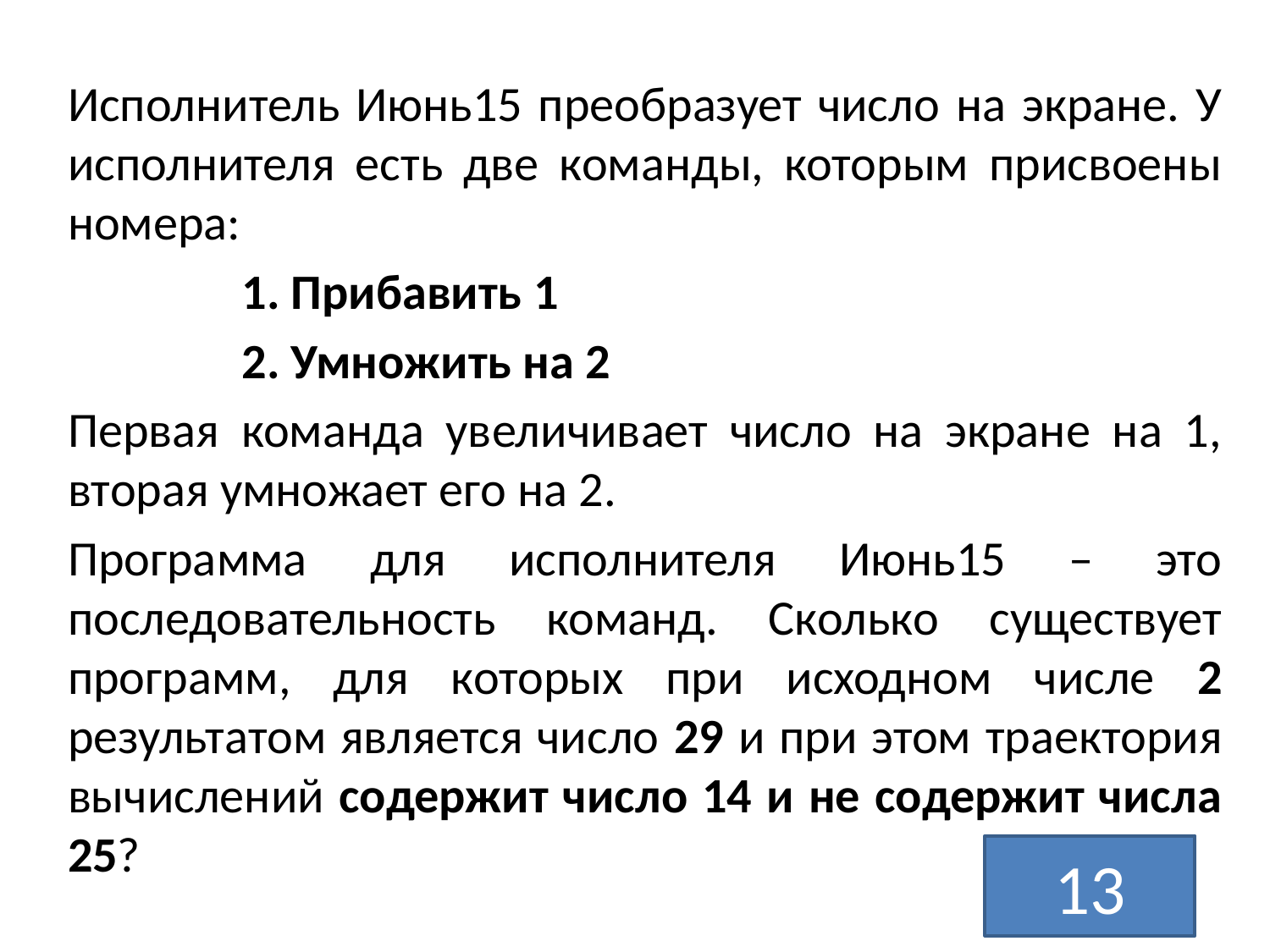

Исполнитель Июнь15 преобразует число на экране. У исполнителя есть две команды, которым присвоены номера:
1. Прибавить 1
2. Умножить на 2
Первая команда увеличивает число на экране на 1, вторая умножает его на 2.
Программа для исполнителя Июнь15 – это последовательность команд. Сколько существует программ, для которых при исходном числе 2 результатом является число 29 и при этом траектория вычислений содержит число 14 и не содержит числа 25?
13